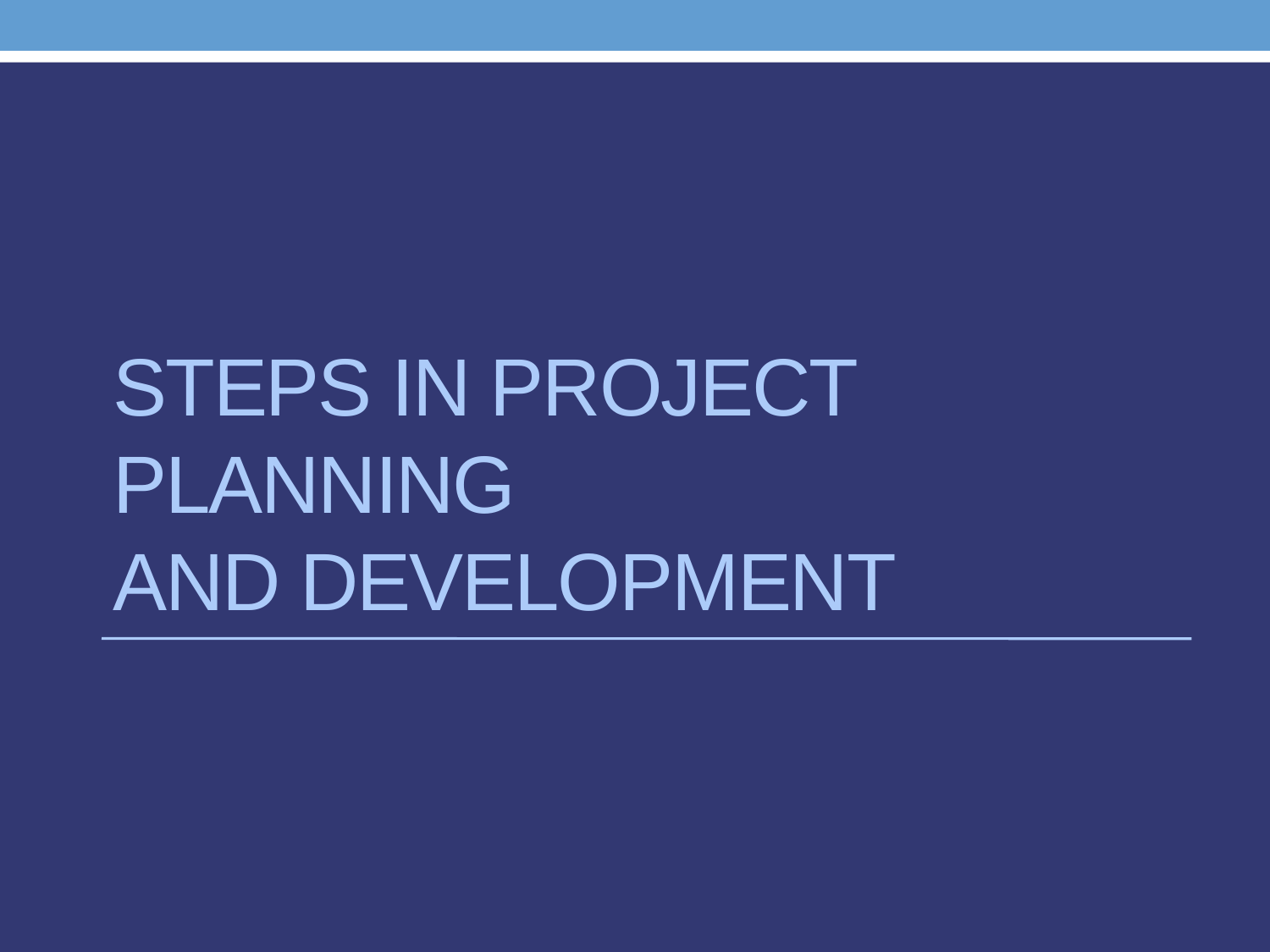

# Steps in Project Planning and Development